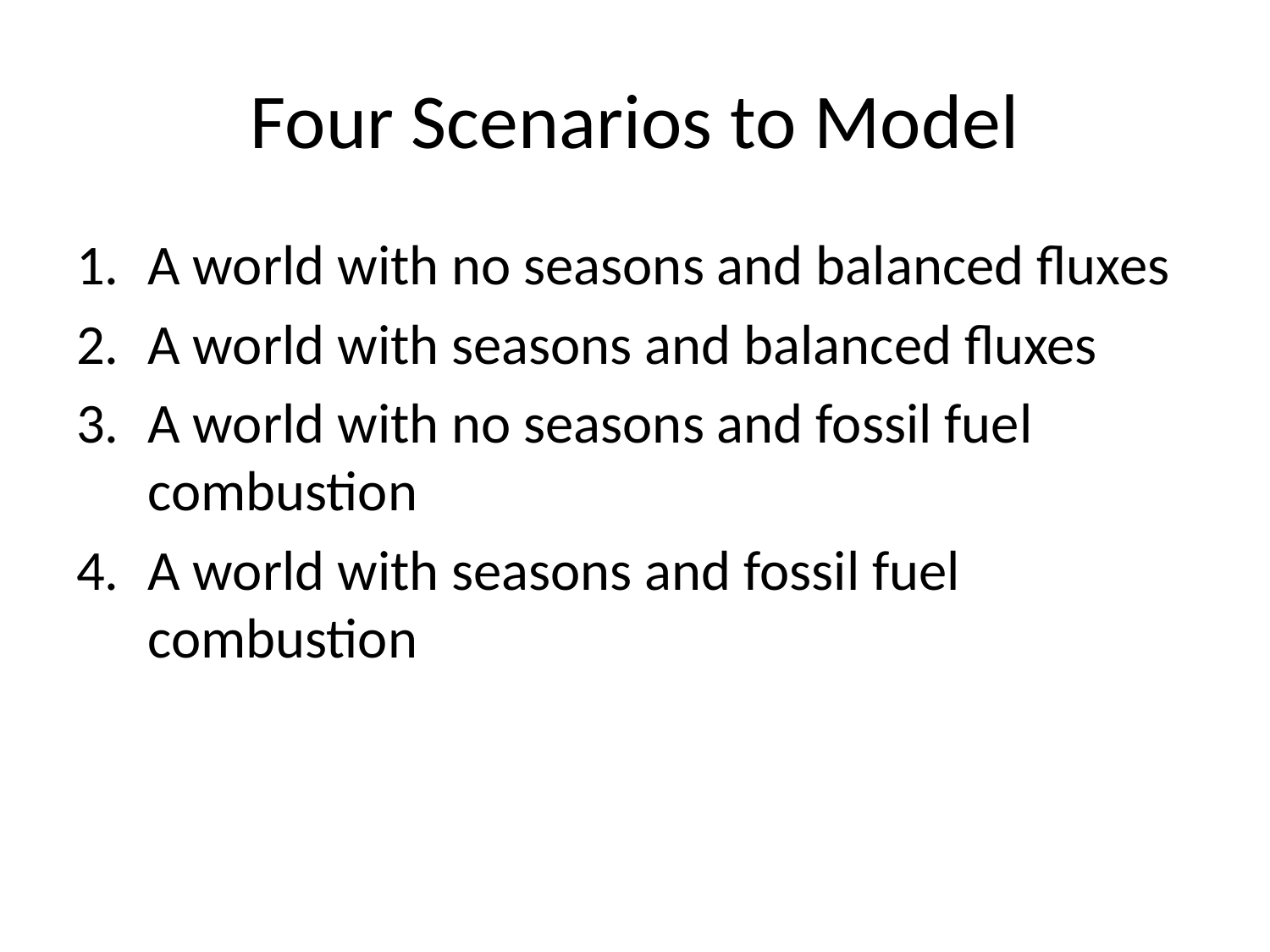

# Four Scenarios to Model
A world with no seasons and balanced fluxes
A world with seasons and balanced fluxes
A world with no seasons and fossil fuel combustion
A world with seasons and fossil fuel combustion